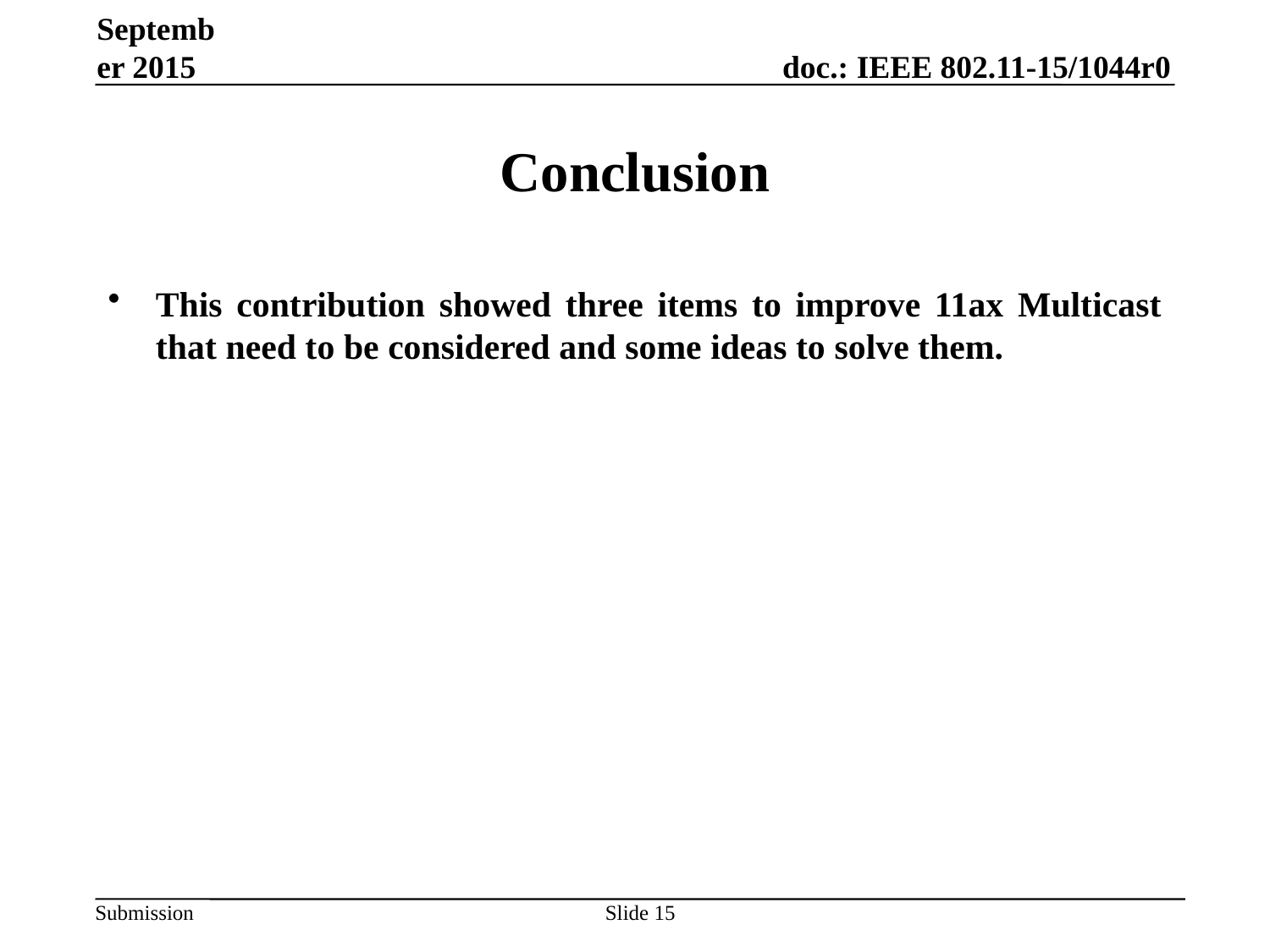

September 2015
# Conclusion
This contribution showed three items to improve 11ax Multicast that need to be considered and some ideas to solve them.
Slide 15
Yusuke Tanaka, Sony Corporation